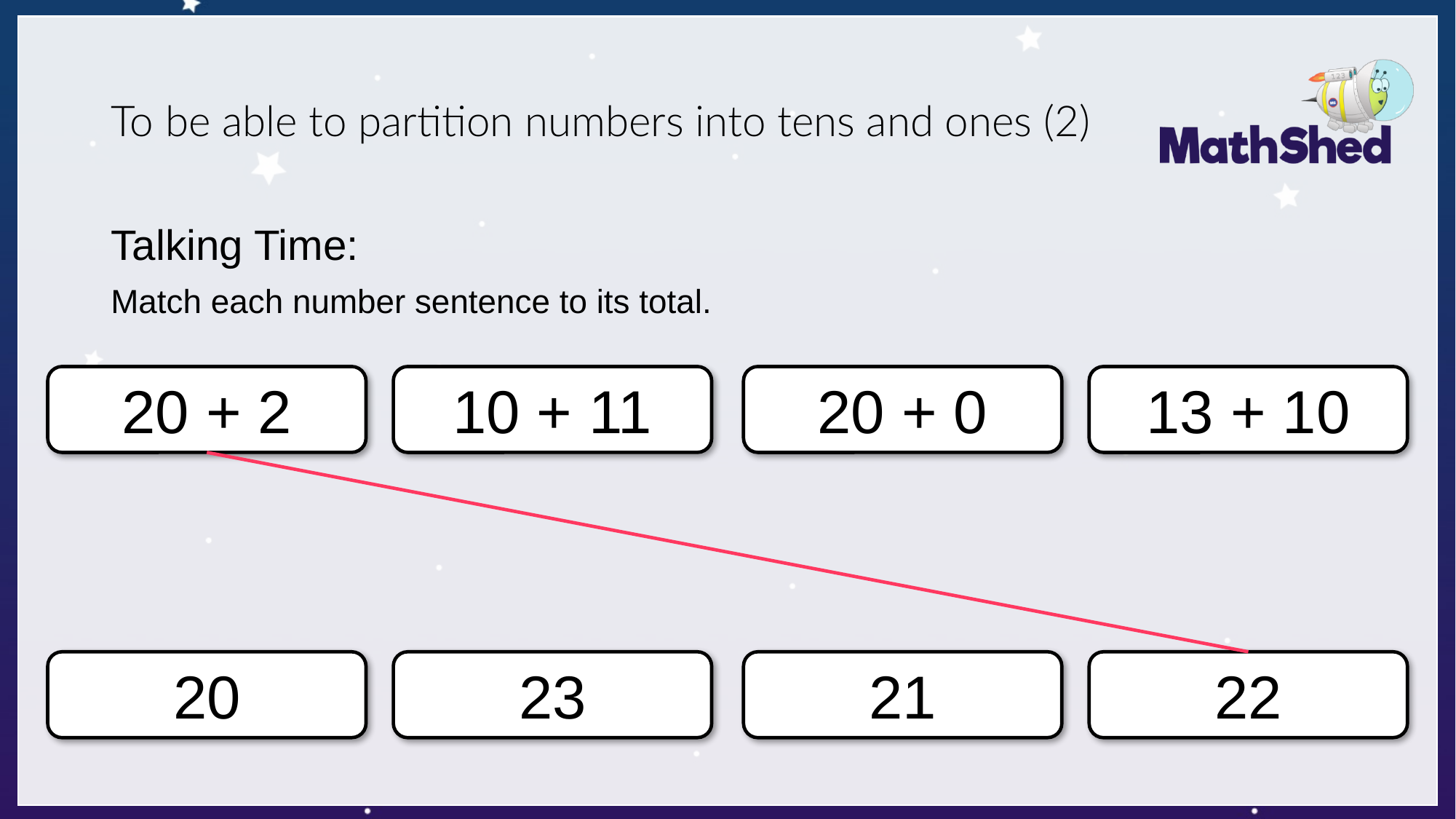

# To be able to partition numbers into tens and ones (2)
Talking Time:
Match each number sentence to its total.

20 + 2
10 + 11
20 + 0
13 + 10
20
23
21
22